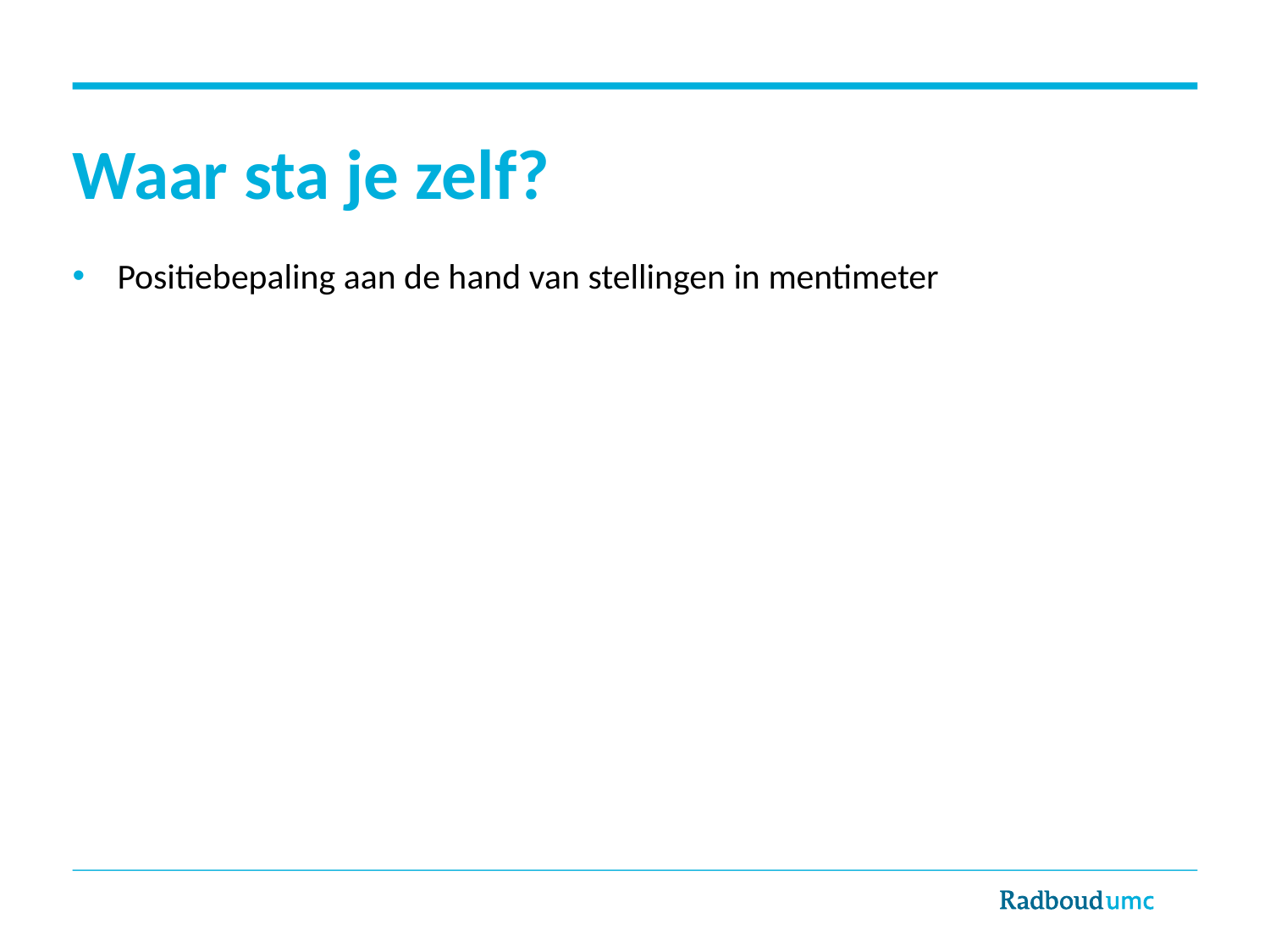

# Waar sta je zelf?
Positiebepaling aan de hand van stellingen in mentimeter